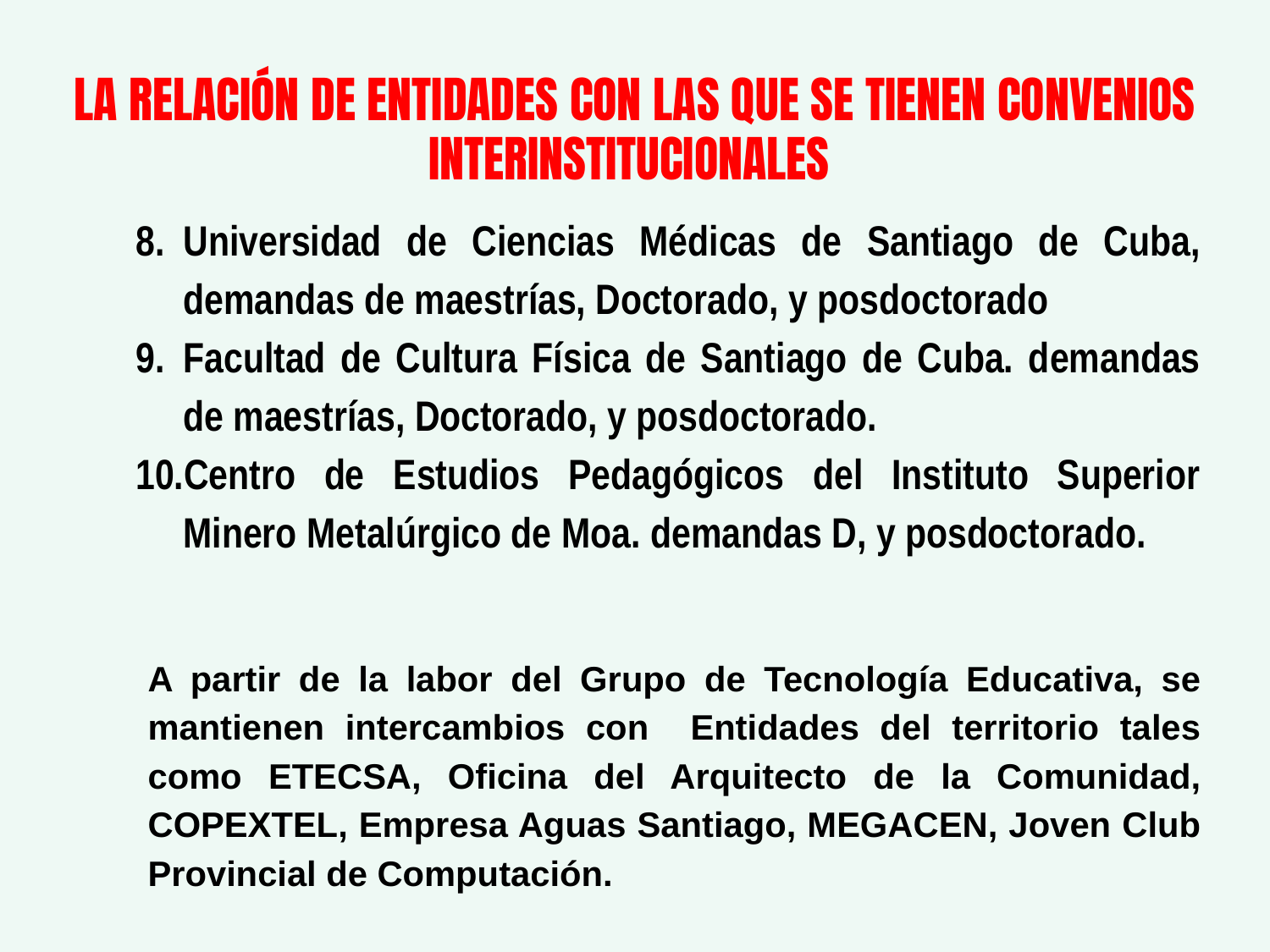

LA RELACIÓN DE ENTIDADES CON LAS QUE SE TIENEN CONVENIOS INTERINSTITUCIONALES
Universidad de Ciencias Médicas de Santiago de Cuba, demandas de maestrías, Doctorado, y posdoctorado
Facultad de Cultura Física de Santiago de Cuba. demandas de maestrías, Doctorado, y posdoctorado.
Centro de Estudios Pedagógicos del Instituto Superior Minero Metalúrgico de Moa. demandas D, y posdoctorado.

A partir de la labor del Grupo de Tecnología Educativa, se mantienen intercambios con  Entidades del territorio tales como ETECSA, Oficina del Arquitecto de la Comunidad, COPEXTEL, Empresa Aguas Santiago, MEGACEN, Joven Club Provincial de Computación.